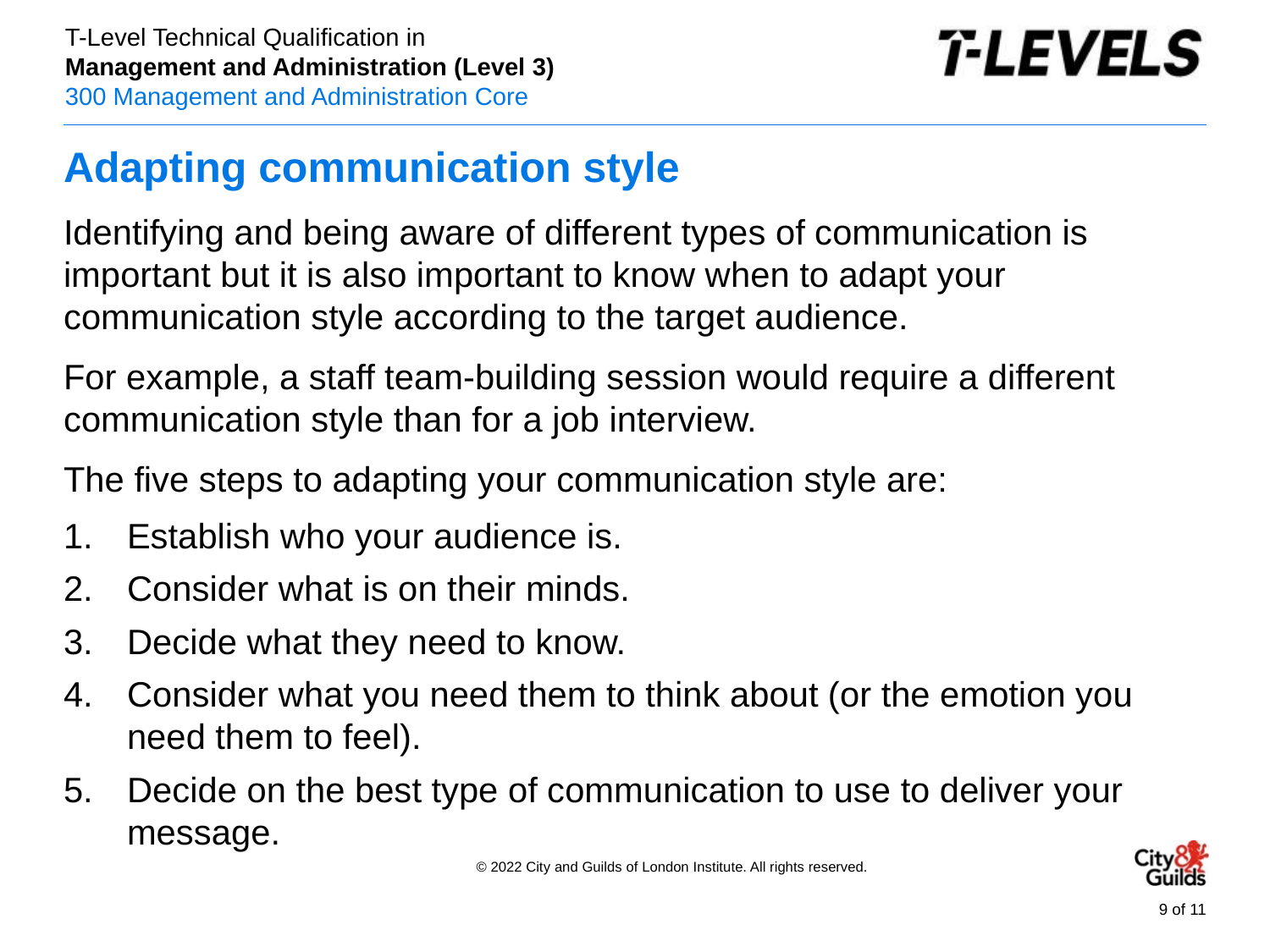

# Adapting communication style
Identifying and being aware of different types of communication is important but it is also important to know when to adapt your communication style according to the target audience.
For example, a staff team-building session would require a different communication style than for a job interview.
The five steps to adapting your communication style are:
Establish who your audience is.
Consider what is on their minds.
Decide what they need to know.
Consider what you need them to think about (or the emotion you need them to feel).
Decide on the best type of communication to use to deliver your message.